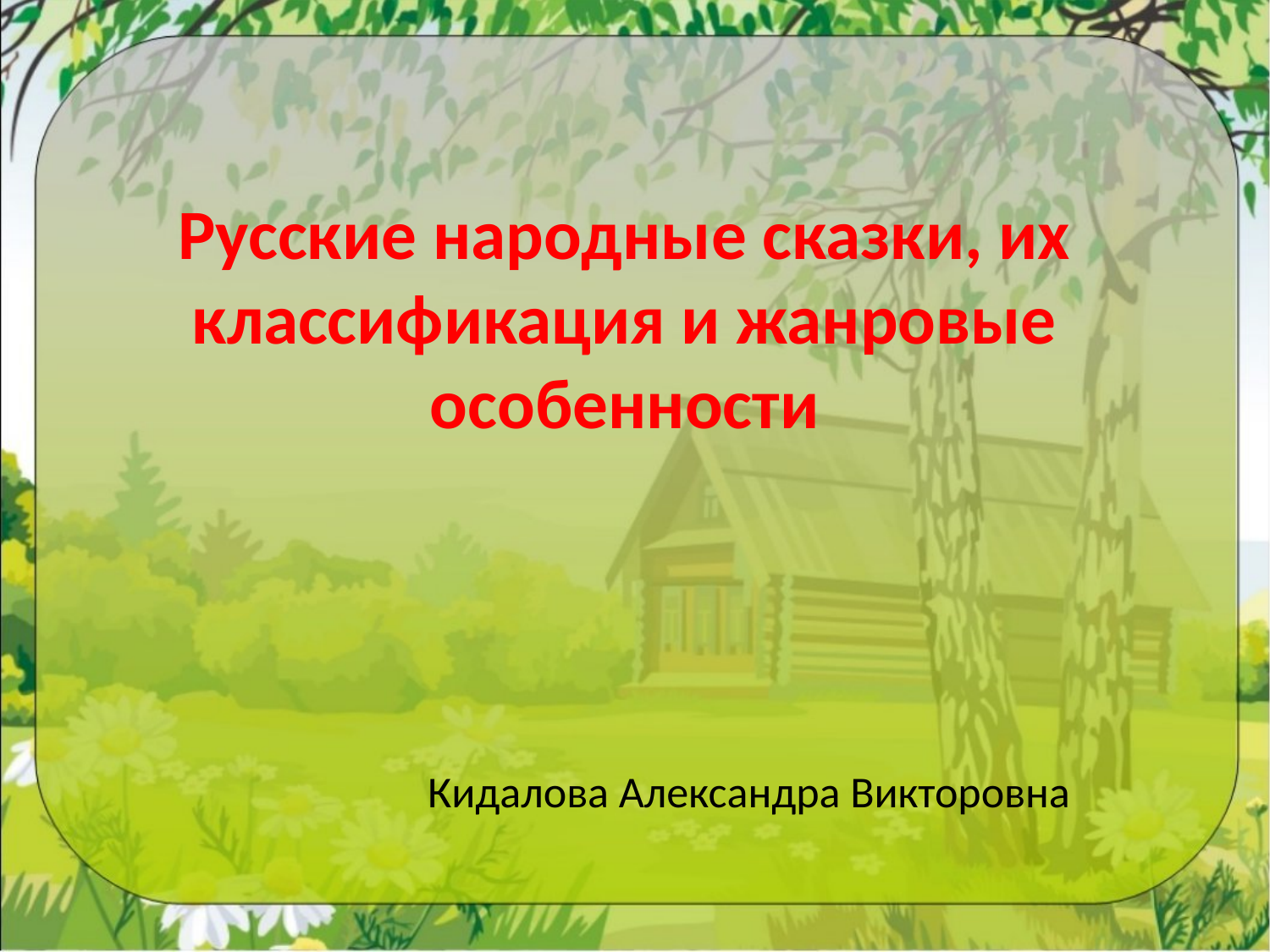

# Русские народные сказки, их классификация и жанровые особенности

Кидалова Александра Викторовна